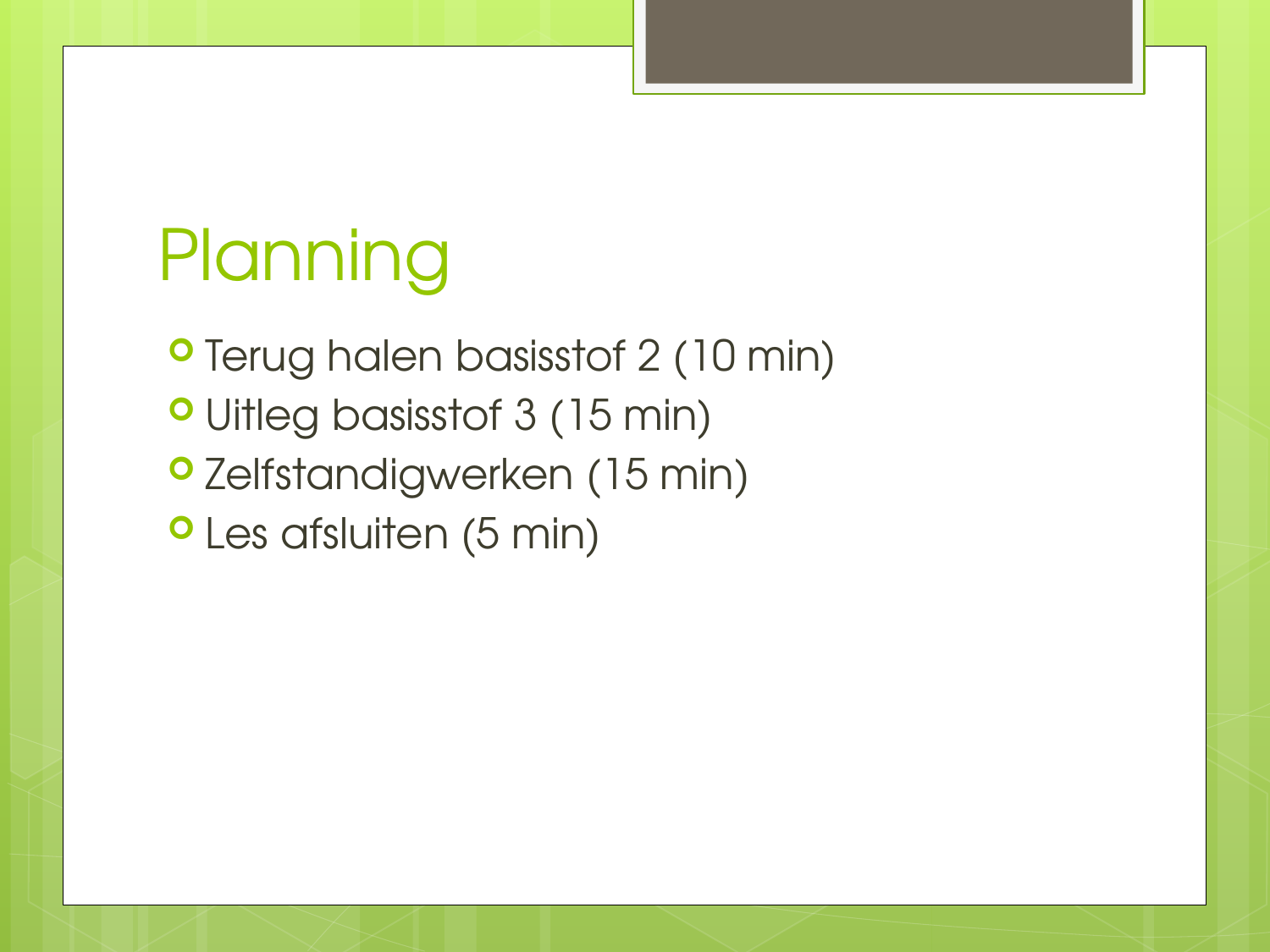

# Planning
Terug halen basisstof 2 (10 min)
Uitleg basisstof 3 (15 min)
Zelfstandigwerken (15 min)
Les afsluiten (5 min)